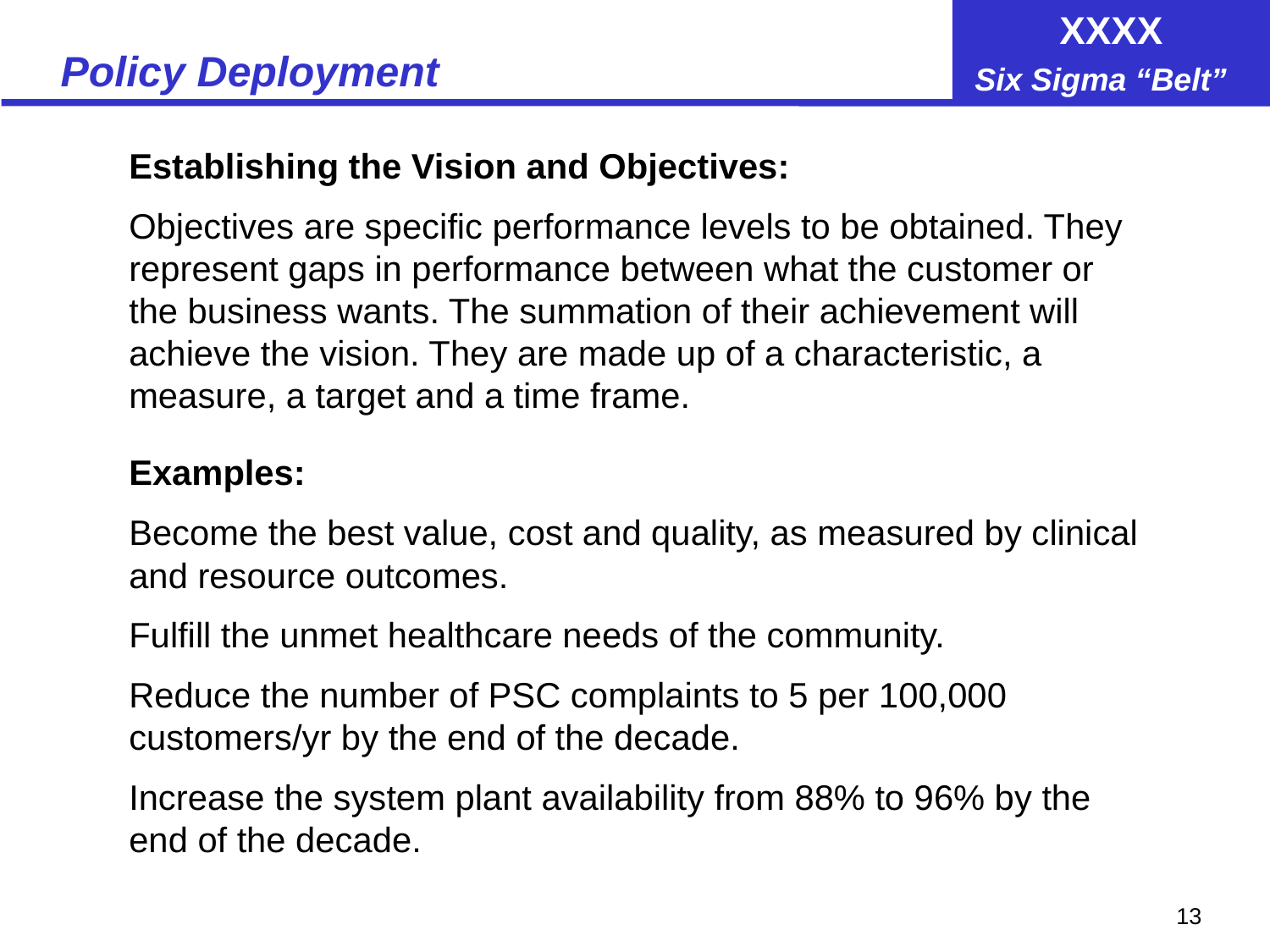

# Policy Deployment
Establishing the Vision and Objectives:
Objectives are specific performance levels to be obtained. They represent gaps in performance between what the customer or the business wants. The summation of their achievement will achieve the vision. They are made up of a characteristic, a measure, a target and a time frame.
Examples:
Become the best value, cost and quality, as measured by clinical and resource outcomes.
Fulfill the unmet healthcare needs of the community.
Reduce the number of PSC complaints to 5 per 100,000 customers/yr by the end of the decade.
Increase the system plant availability from 88% to 96% by the end of the decade.